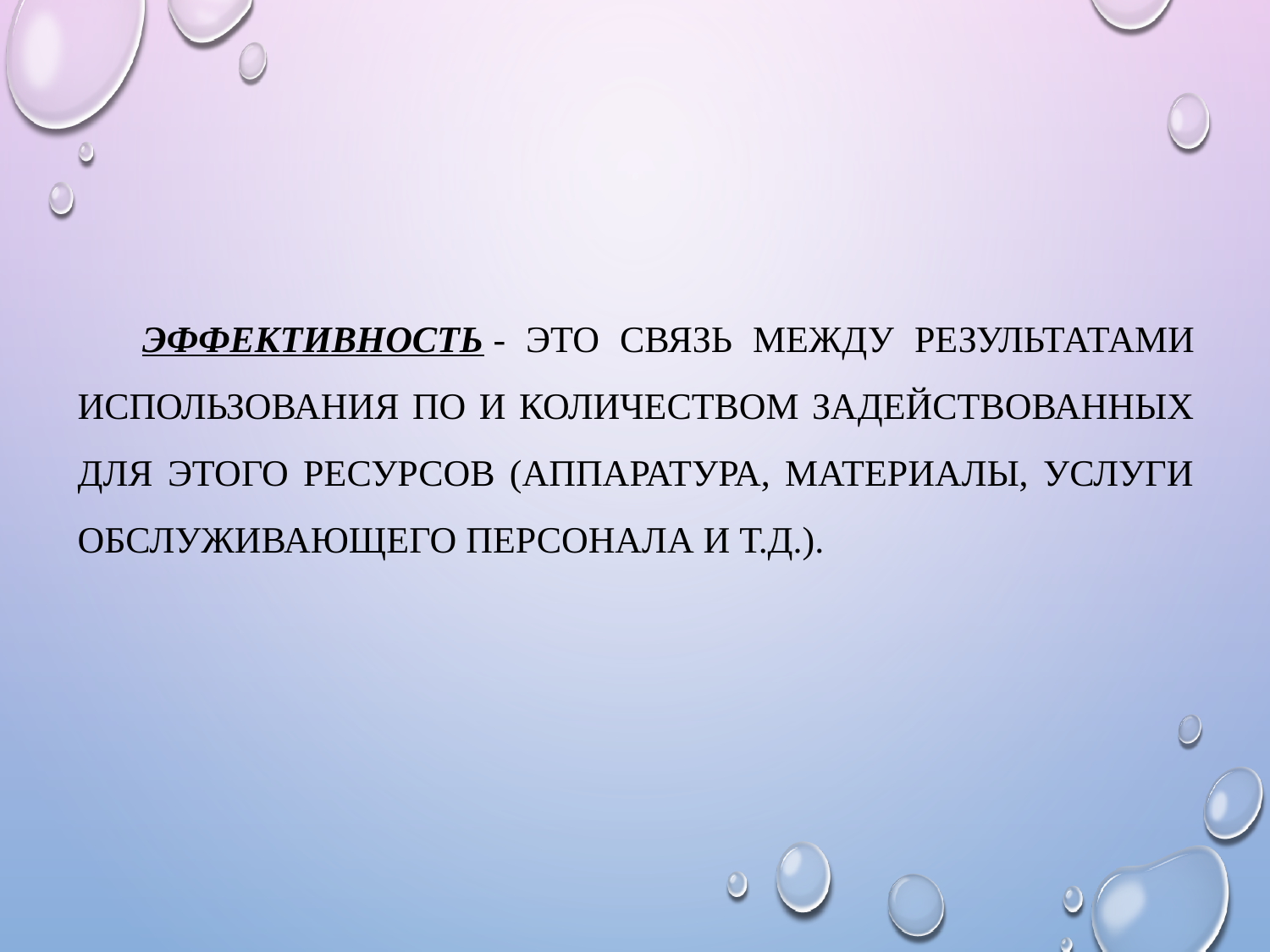

Эффективность - это связь между результатами использования ПО и количеством задействованных для этого ресурсов (аппаратура, материалы, услуги обслуживающего персонала и т.д.).